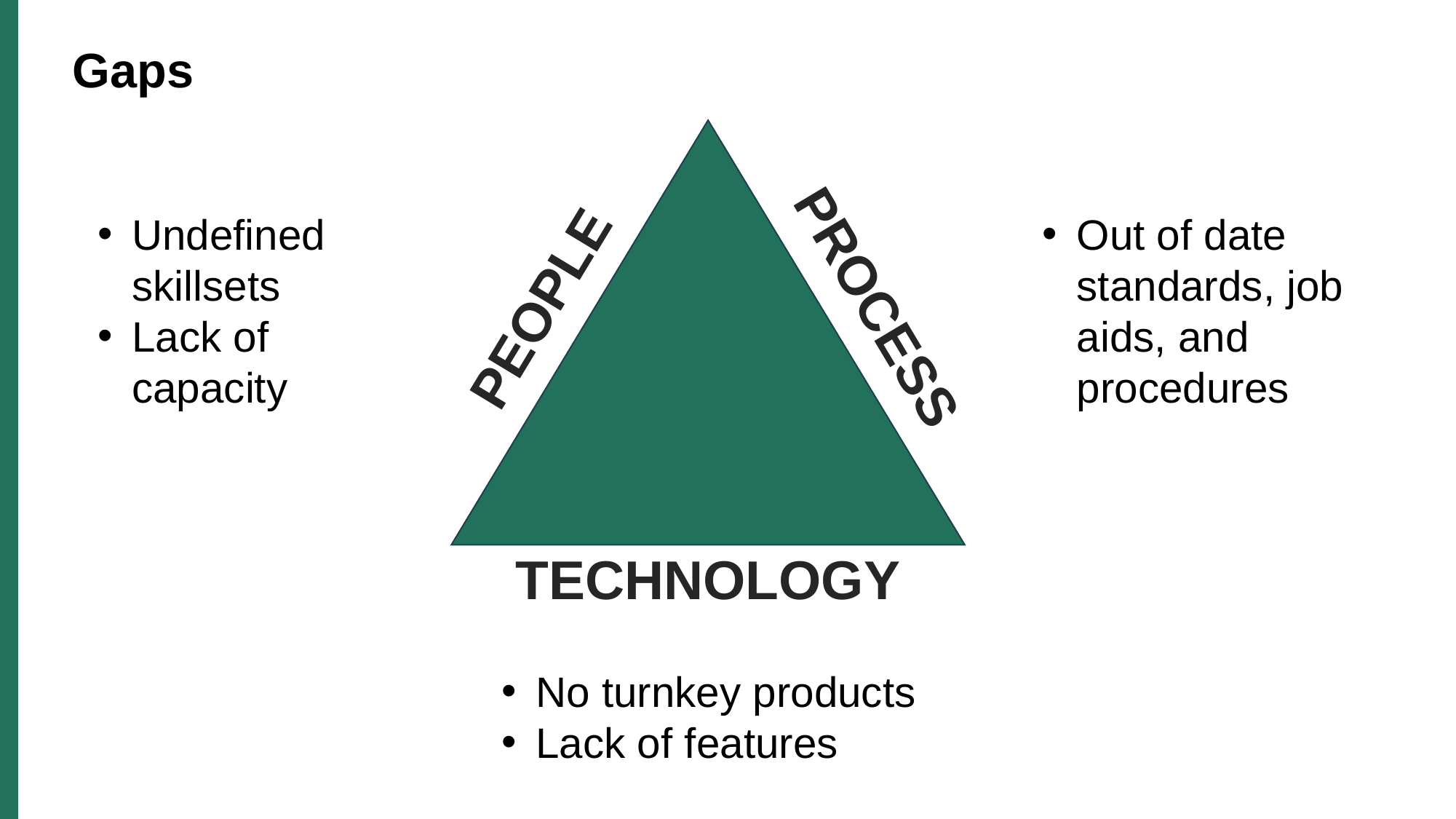

# Gaps

Undefined skillsets
Lack of capacity
Out of date standards, job aids, and procedures
PROCESS
PEOPLE
TECHNOLOGY
No turnkey products
Lack of features